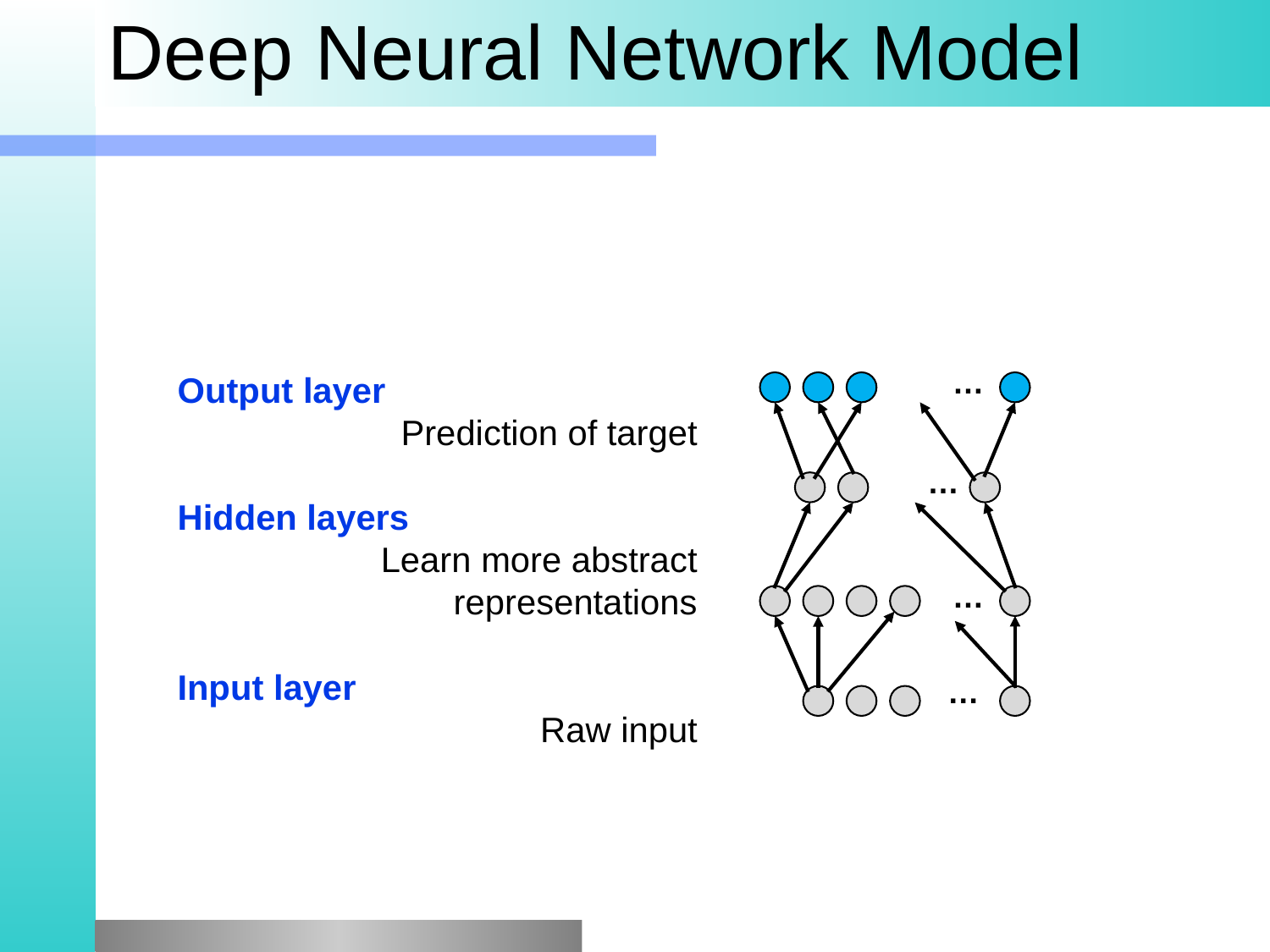

# Deep Neural Network Model
…
Output layer
Prediction of target

Hidden layers
Learn more abstract representations

Input layer
Raw input

…

…

…